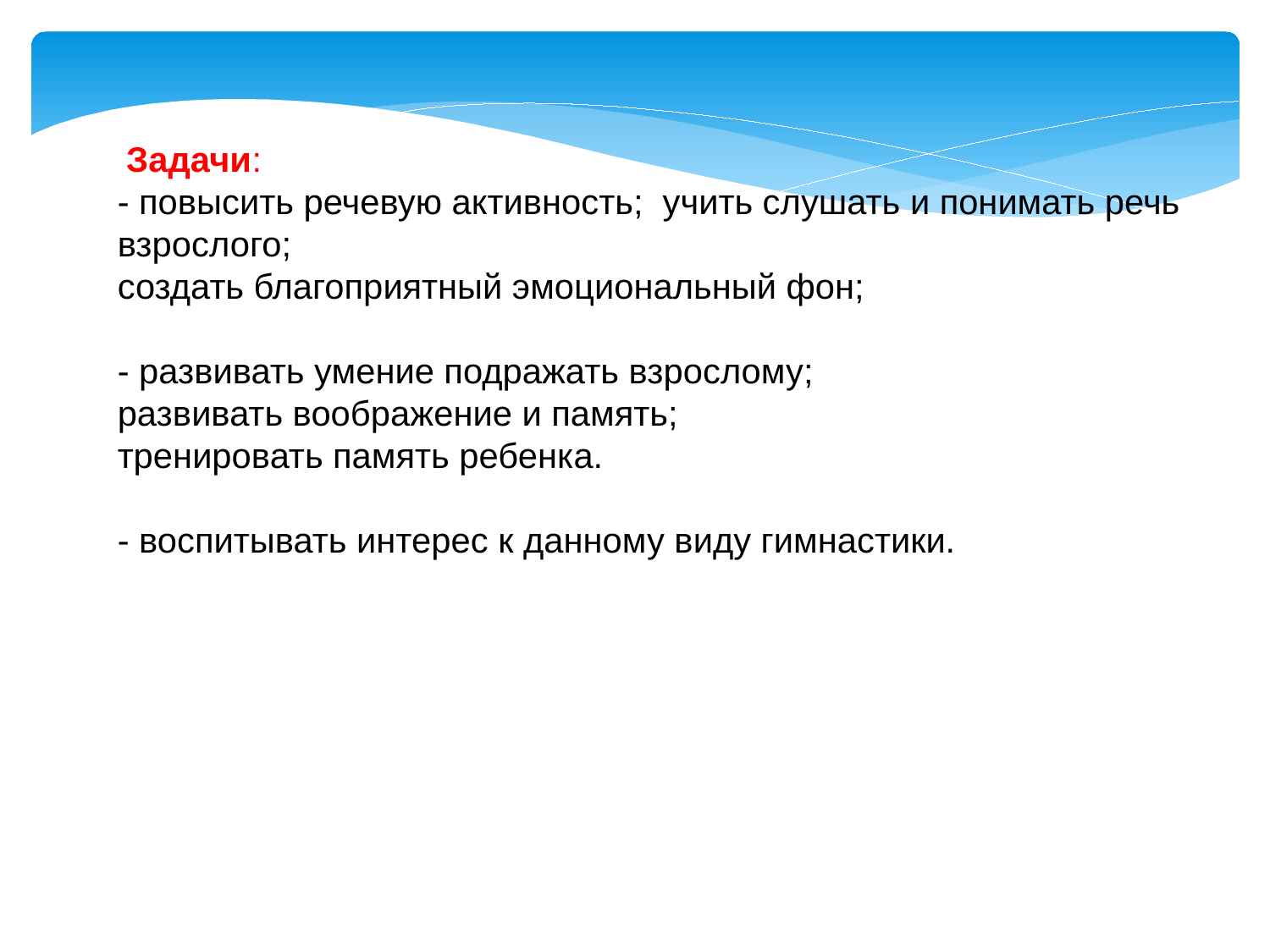

Задачи:
- повысить речевую активность;  учить слушать и понимать речь взрослого;
создать благоприятный эмоциональный фон;

- развивать умение подражать взрослому;
развивать воображение и память;
тренировать память ребенка.

- воспитывать интерес к данному виду гимнастики.